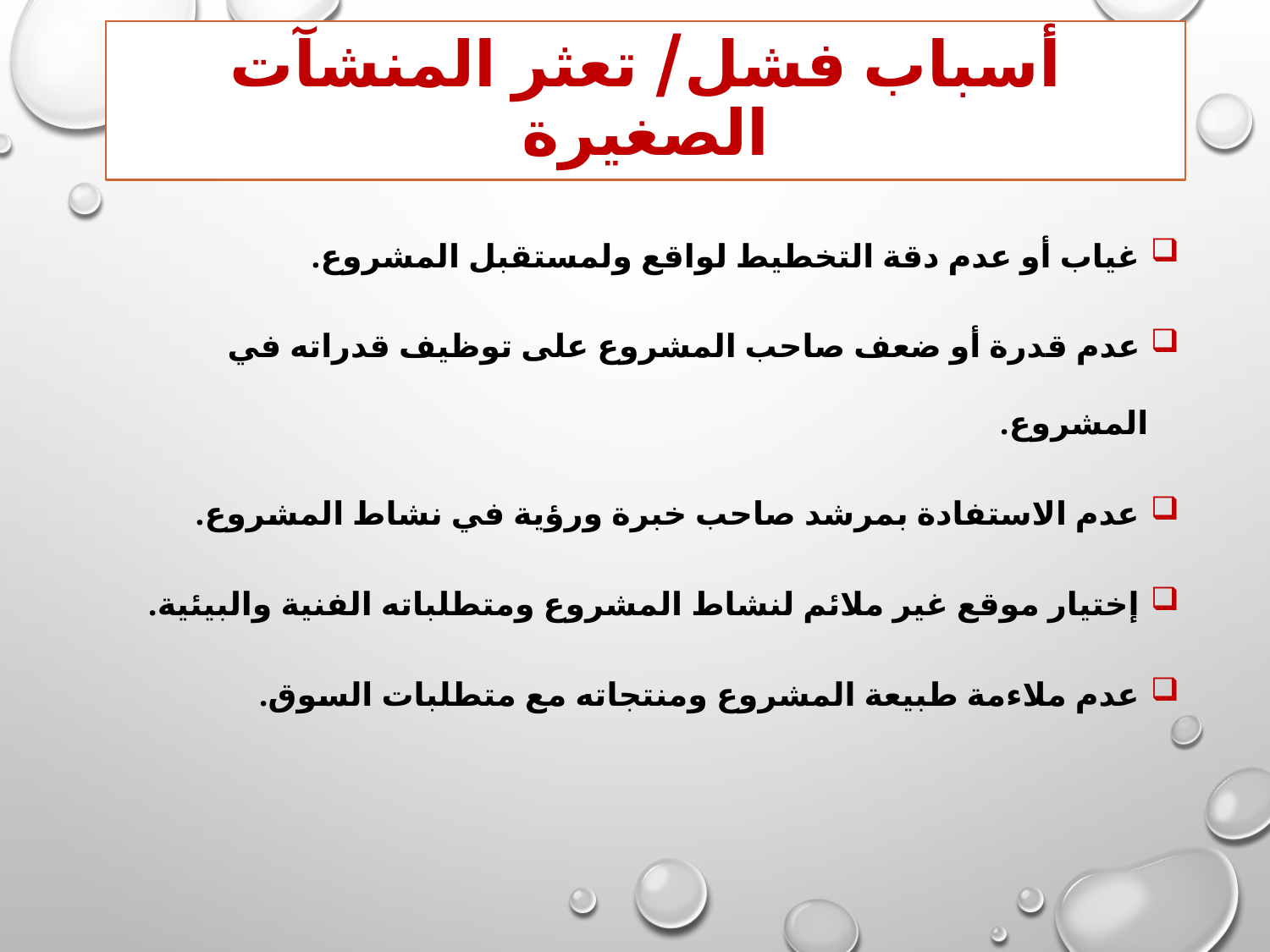

# أسباب فشل/ تعثر المنشآت الصغيرة
 غياب أو عدم دقة التخطيط لواقع ولمستقبل المشروع.
 عدم قدرة أو ضعف صاحب المشروع على توظيف قدراته في المشروع.
 عدم الاستفادة بمرشد صاحب خبرة ورؤية في نشاط المشروع.
 إختيار موقع غير ملائم لنشاط المشروع ومتطلباته الفنية والبيئية.
 عدم ملاءمة طبيعة المشروع ومنتجاته مع متطلبات السوق.